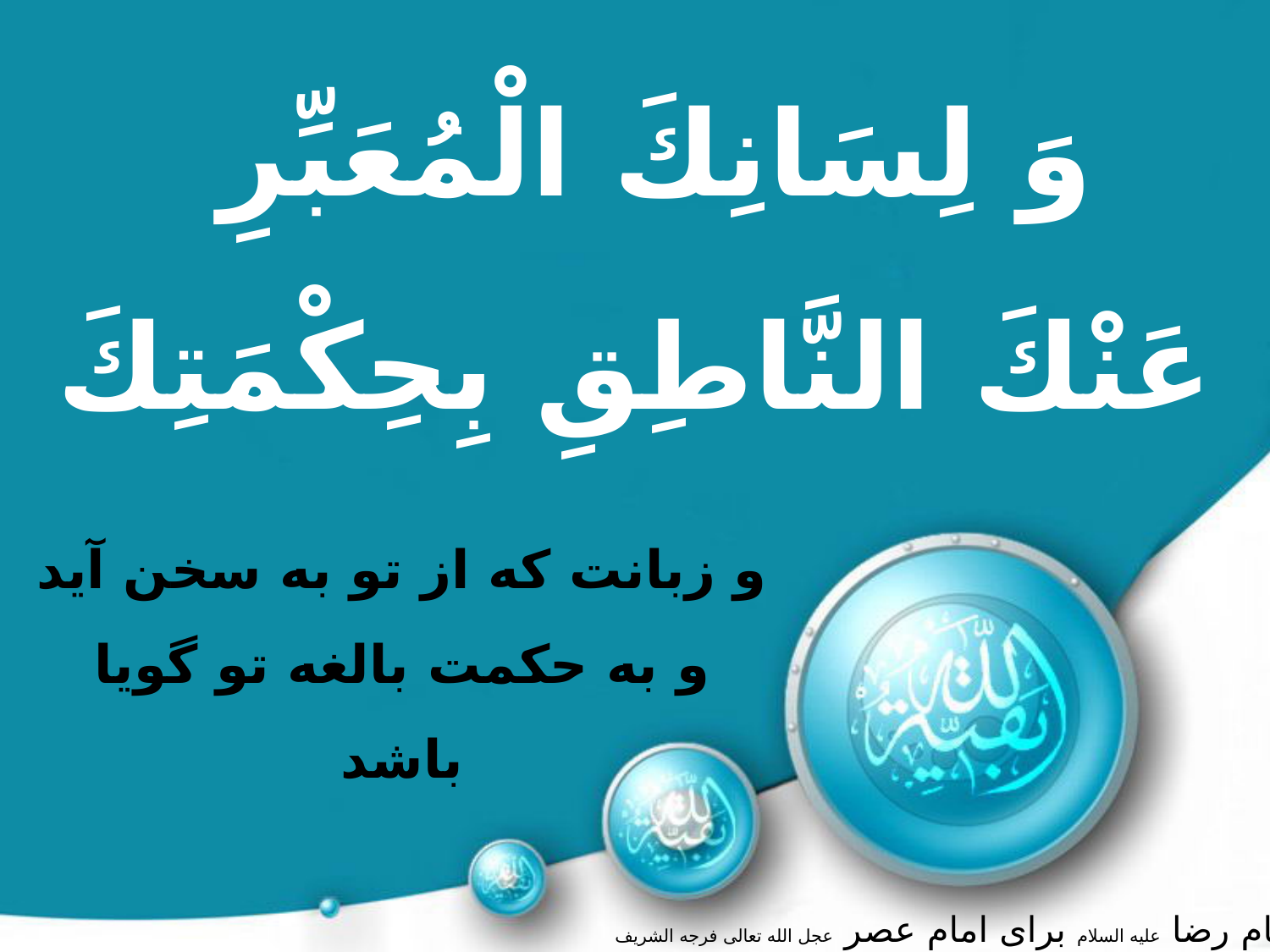

وَ لِسَانِكَ الْمُعَبِّرِ
عَنْكَ النَّاطِقِ بِحِكْمَتِكَ
و زبانت كه از تو به سخن آيد
و به حكمت بالغه تو گويا باشد